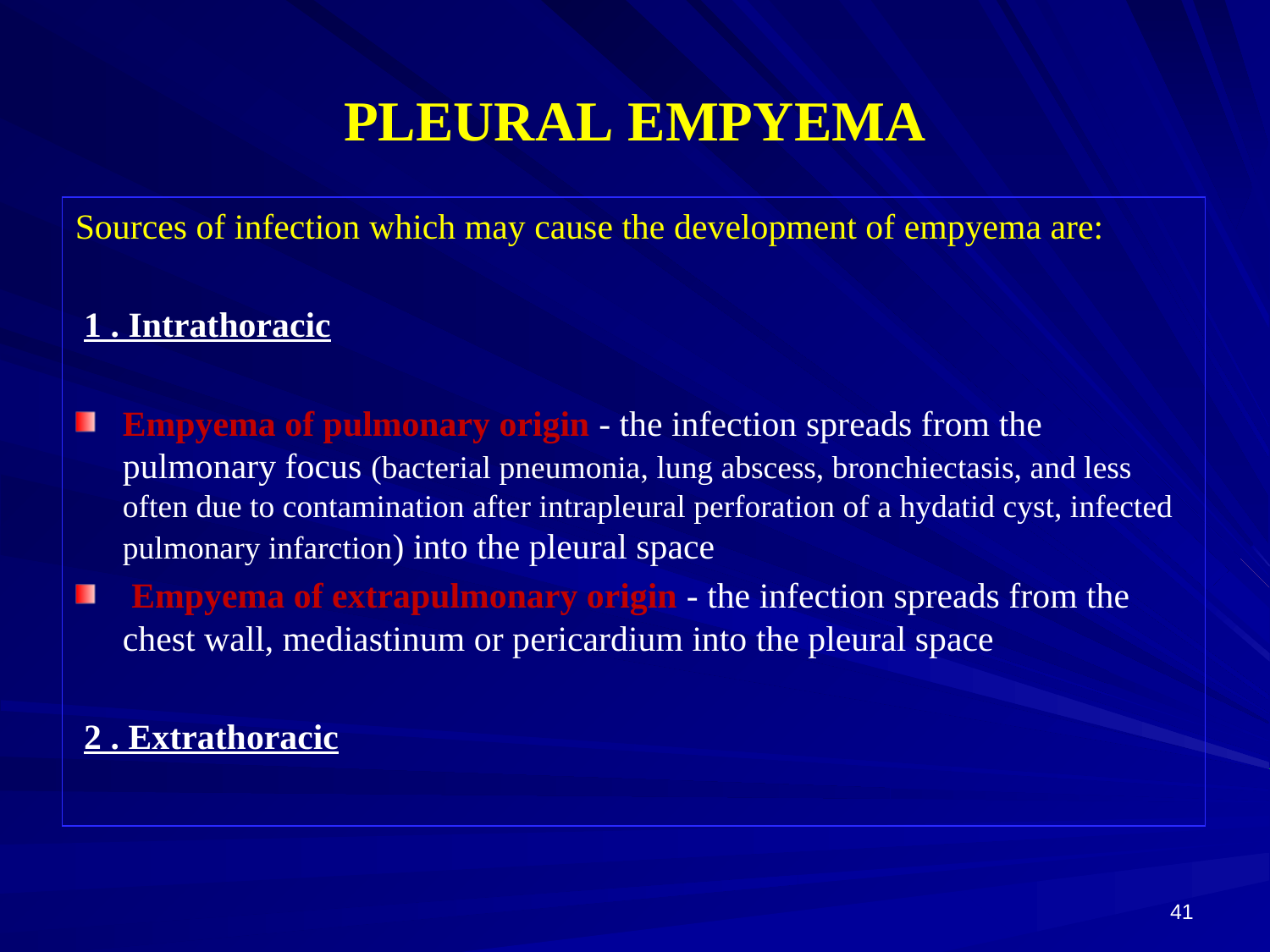

# PLEURAL EMPYEMA
Sources of infection which may cause the development of empyema are:

 1 . Intrathoracic

Empyema of pulmonary origin - the infection spreads from the pulmonary focus (bacterial pneumonia, lung abscess, bronchiectasis, and less often due to contamination after intrapleural perforation of a hydatid cyst, infected pulmonary infarction) into the pleural space
 Empyema of extrapulmonary origin - the infection spreads from the chest wall, mediastinum or pericardium into the pleural space

 2 . Extrathoracic

41